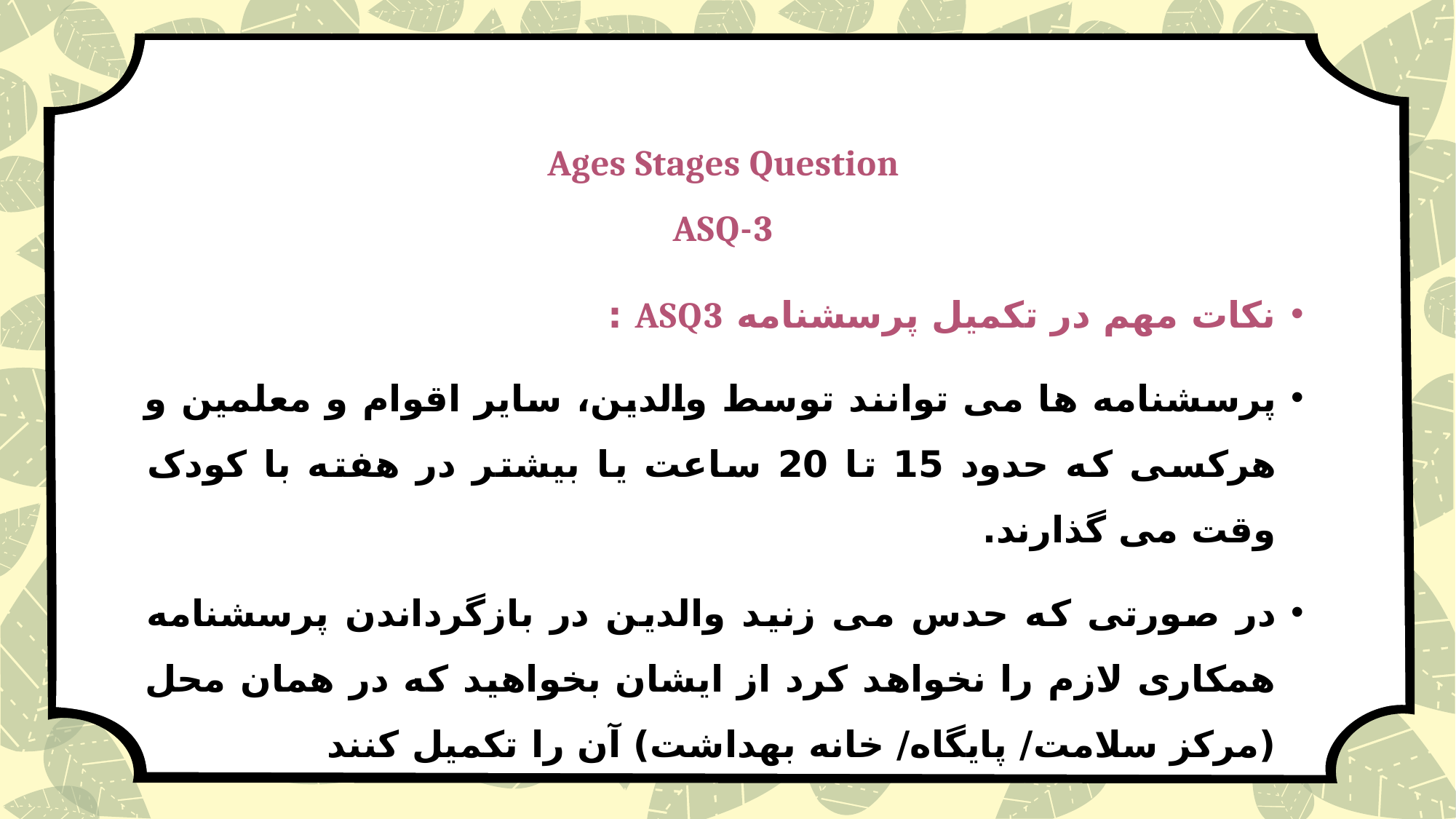

Ages Stages Question
ASQ-3
نکات مهم در تکمیل پرسشنامه ASQ3 :
پرسشنامه ها می توانند توسط والدین، سایر اقوام و معلمین و هرکسی که حدود 15 تا 20 ساعت یا بیشتر در هفته با کودک وقت می گذارند.
در صورتی که حدس می زنید والدین در بازگرداندن پرسشنامه همکاری لازم را نخواهد کرد از ایشان بخواهید که در همان محل (مرکز سلامت/ پایگاه/ خانه بهداشت) آن را تکمیل کنند

#